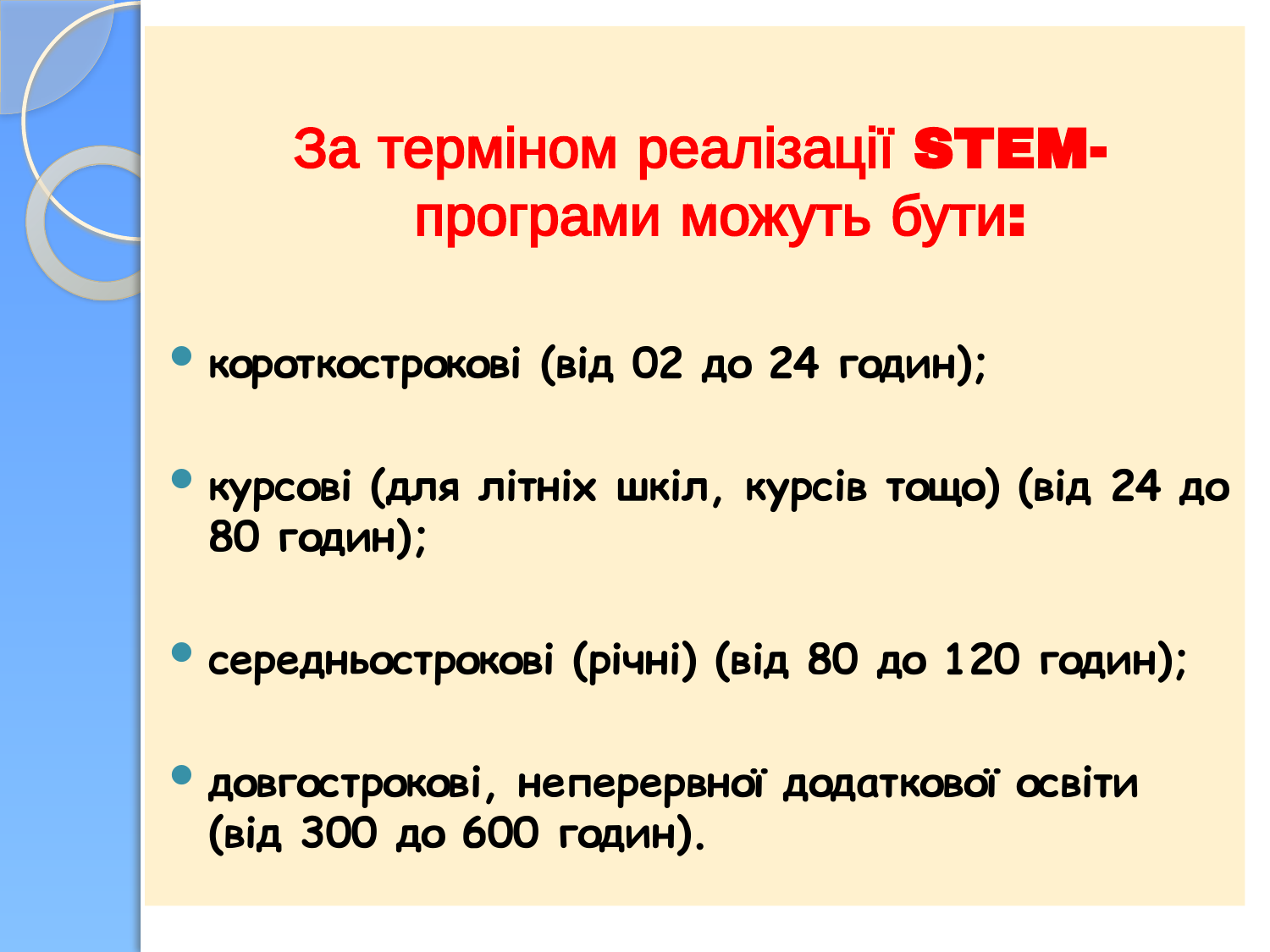

За терміном реалізації STEM- програми можуть бути:

короткострокові (від 02 до 24 годин);

курсові (для літніх шкіл, курсів тощо) (від 24 до 80 годин);

середньострокові (річні) (від 80 до 120 годин);

довгострокові, неперервної додаткової освіти (від 300 до 600 годин).